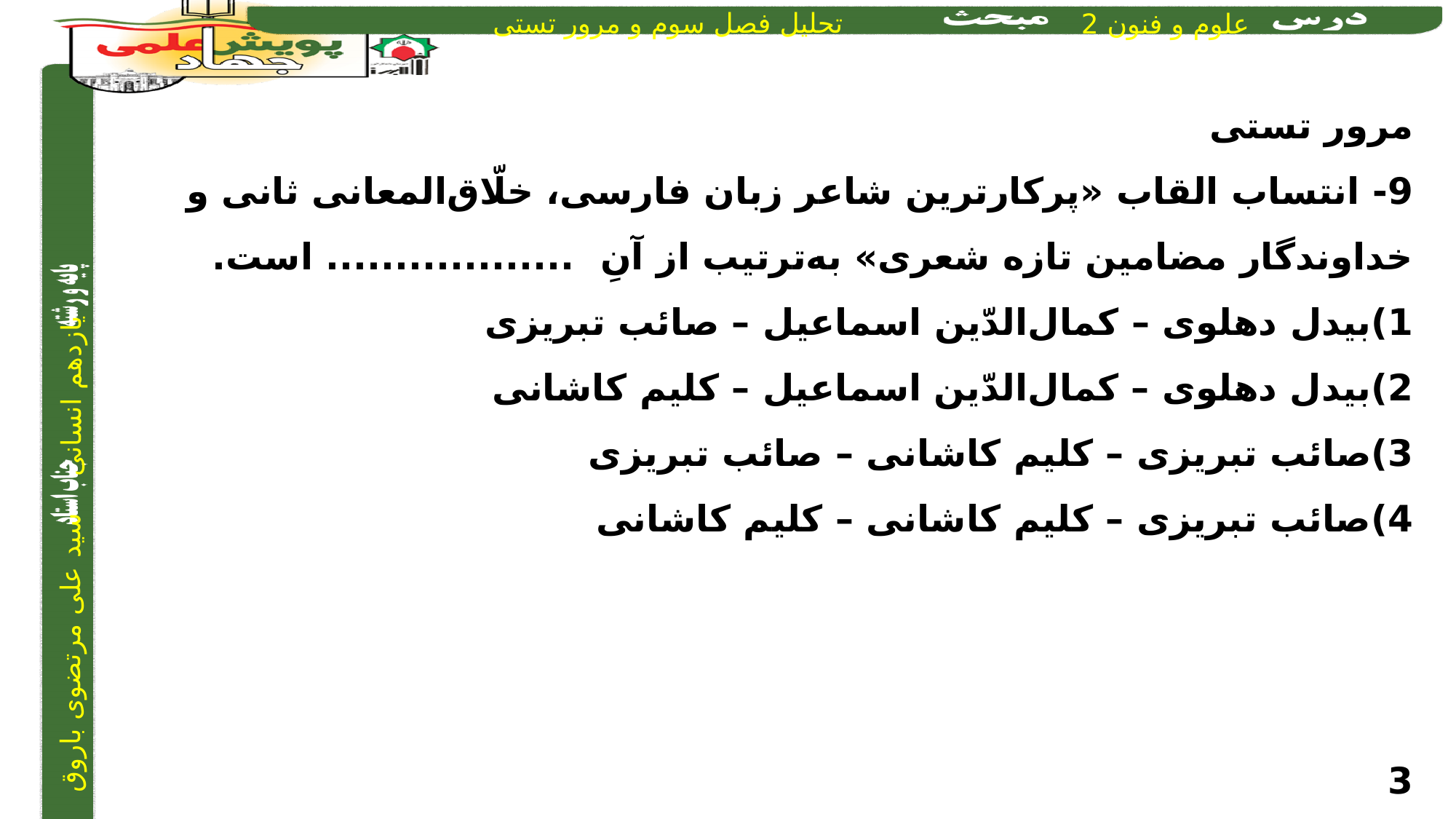

مرور تستی
9- انتساب القاب «پرکارترین شاعر زبان فارسی، خلّاق‌المعانی ثانی و خداوندگار مضامین تازه شعری» به‌ترتیب از آنِ  .................. است.
1)	بیدل دهلوی – کمال‌الدّین اسماعیل – صائب تبریزی
2)	بیدل دهلوی – کمال‌الدّین اسماعیل – کلیم کاشانی
3)	صائب تبریزی – کلیم کاشانی – صائب تبریزی
4)	صائب تبریزی – کلیم کاشانی – کلیم کاشانی

3